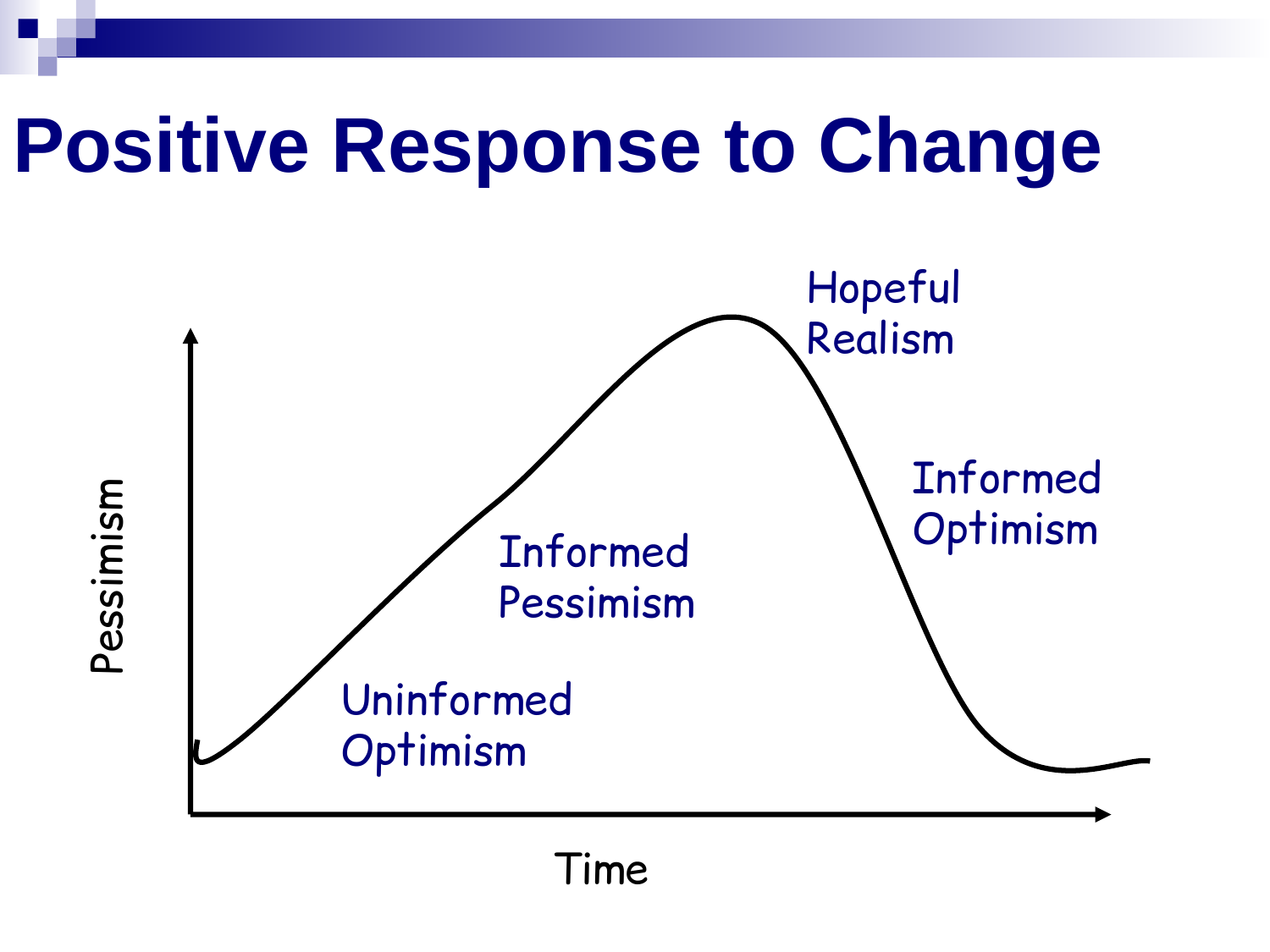

# Positive Response to Change
Hopeful Realism

Informed Optimism
Pessimism
Informed Pessimism
Completion
Uninformed Optimism

Time